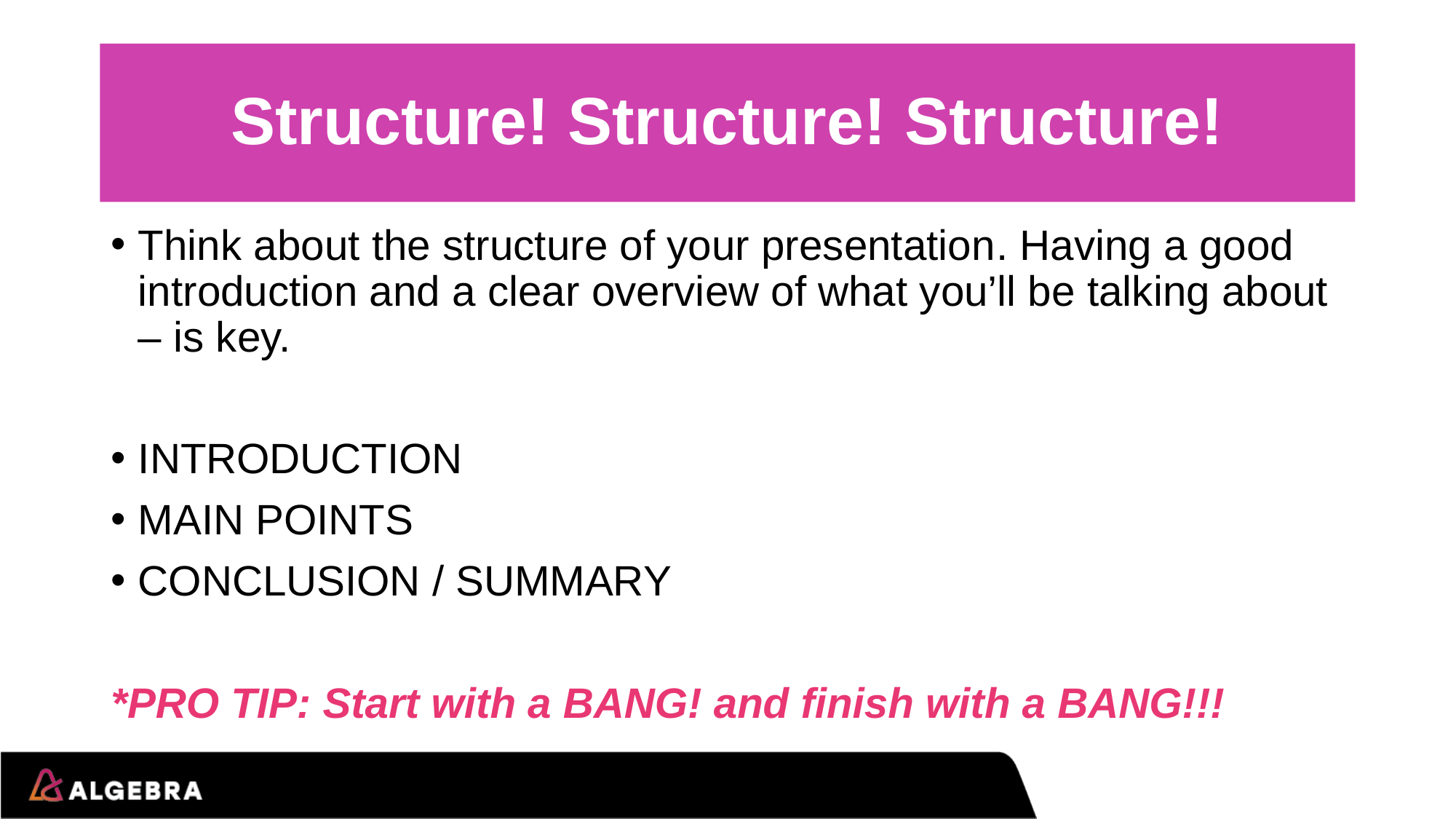

# Structure! Structure! Structure!
Think about the structure of your presentation. Having a good introduction and a clear overview of what you’ll be talking about – is key.

INTRODUCTION
MAIN POINTS
CONCLUSION / SUMMARY

*PRO TIP: Start with a BANG! and finish with a BANG!!!